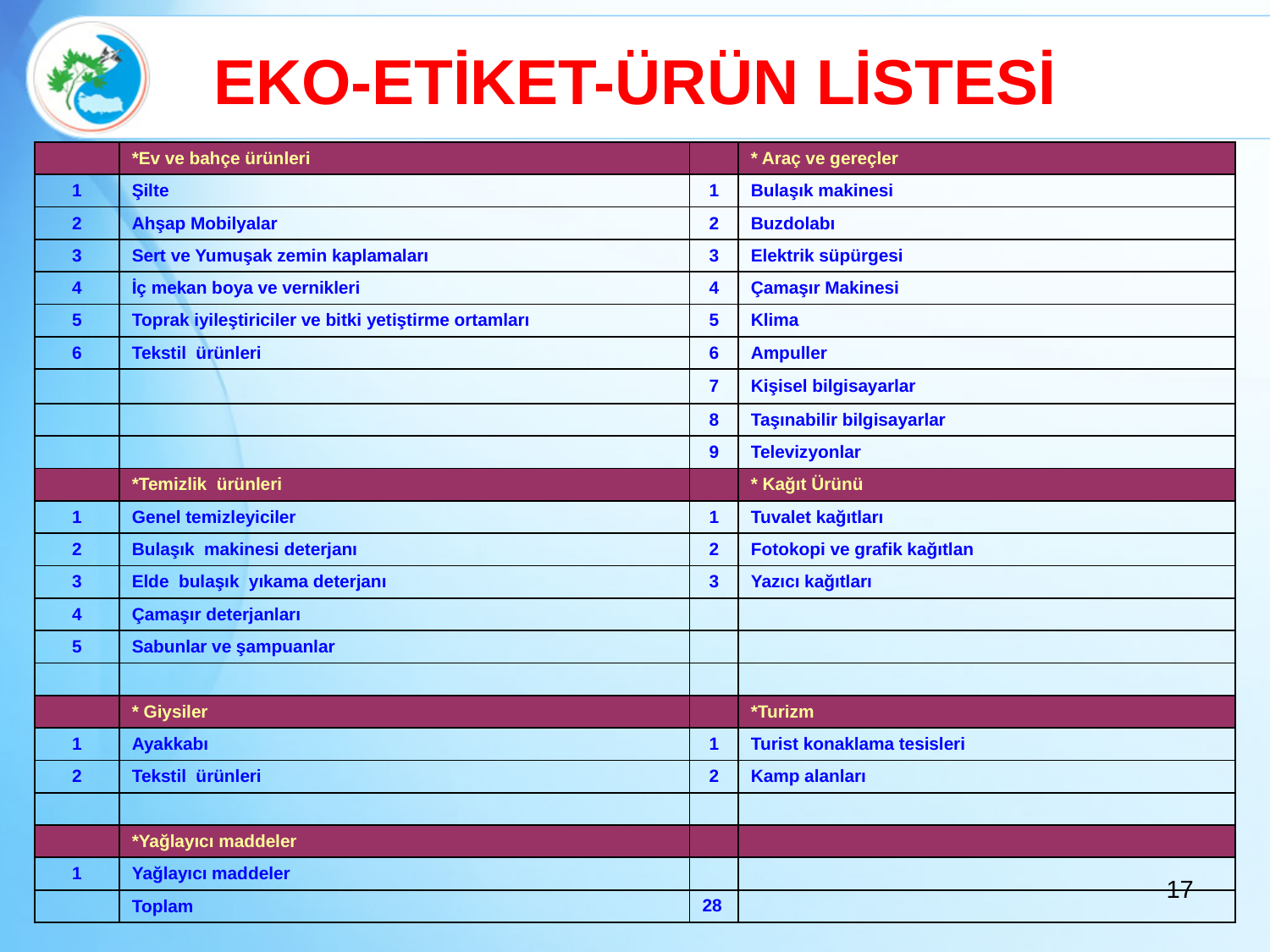

# EKO-ETİKET-ÜRÜN LİSTESİ
|  | \*Ev ve bahçe ürünleri |  | \* Araç ve gereçler |
| --- | --- | --- | --- |
| 1 | Şilte | 1 | Bulaşık makinesi |
| 2 | Ahşap Mobilyalar | 2 | Buzdolabı |
| 3 | Sert ve Yumuşak zemin kaplamaları | 3 | Elektrik süpürgesi |
| 4 | İç mekan boya ve vernikleri | 4 | Çamaşır Makinesi |
| 5 | Toprak iyileştiriciler ve bitki yetiştirme ortamları | 5 | Klima |
| 6 | Tekstil ürünleri | 6 | Ampuller |
|  |  | 7 | Kişisel bilgisayarlar |
|  |  | 8 | Taşınabilir bilgisayarlar |
|  |  | 9 | Televizyonlar |
|  | \*Temizlik ürünleri |  | \* Kağıt Ürünü |
| 1 | Genel temizleyiciler | 1 | Tuvalet kağıtları |
| 2 | Bulaşık makinesi deterjanı | 2 | Fotokopi ve grafik kağıtlan |
| 3 | Elde bulaşık yıkama deterjanı | 3 | Yazıcı kağıtları |
| 4 | Çamaşır deterjanları |  |  |
| 5 | Sabunlar ve şampuanlar |  |  |
|  |  |  |  |
|  | \* Giysiler |  | \*Turizm |
| 1 | Ayakkabı | 1 | Turist konaklama tesisleri |
| 2 | Tekstil ürünleri | 2 | Kamp alanları |
|  |  |  |  |
|  | \*Yağlayıcı maddeler |  |  |
| 1 | Yağlayıcı maddeler |  |  |
|  | Toplam | 28 |  |
17